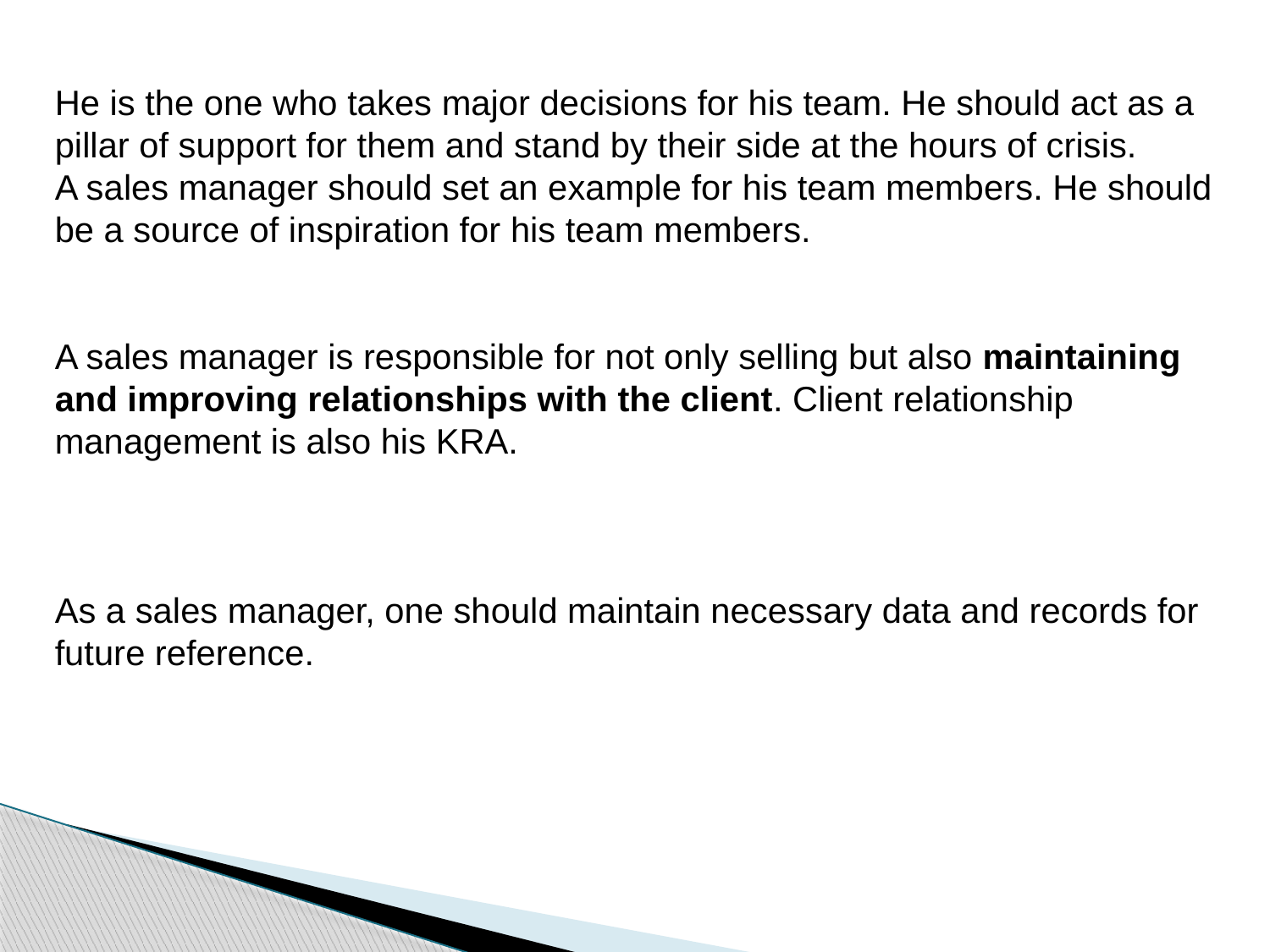

He is the one who takes major decisions for his team. He should act as a pillar of support for them and stand by their side at the hours of crisis.
A sales manager should set an example for his team members. He should be a source of inspiration for his team members.

A sales manager is responsible for not only selling but also maintaining and improving relationships with the client. Client relationship management is also his KRA.

As a sales manager, one should maintain necessary data and records for future reference.